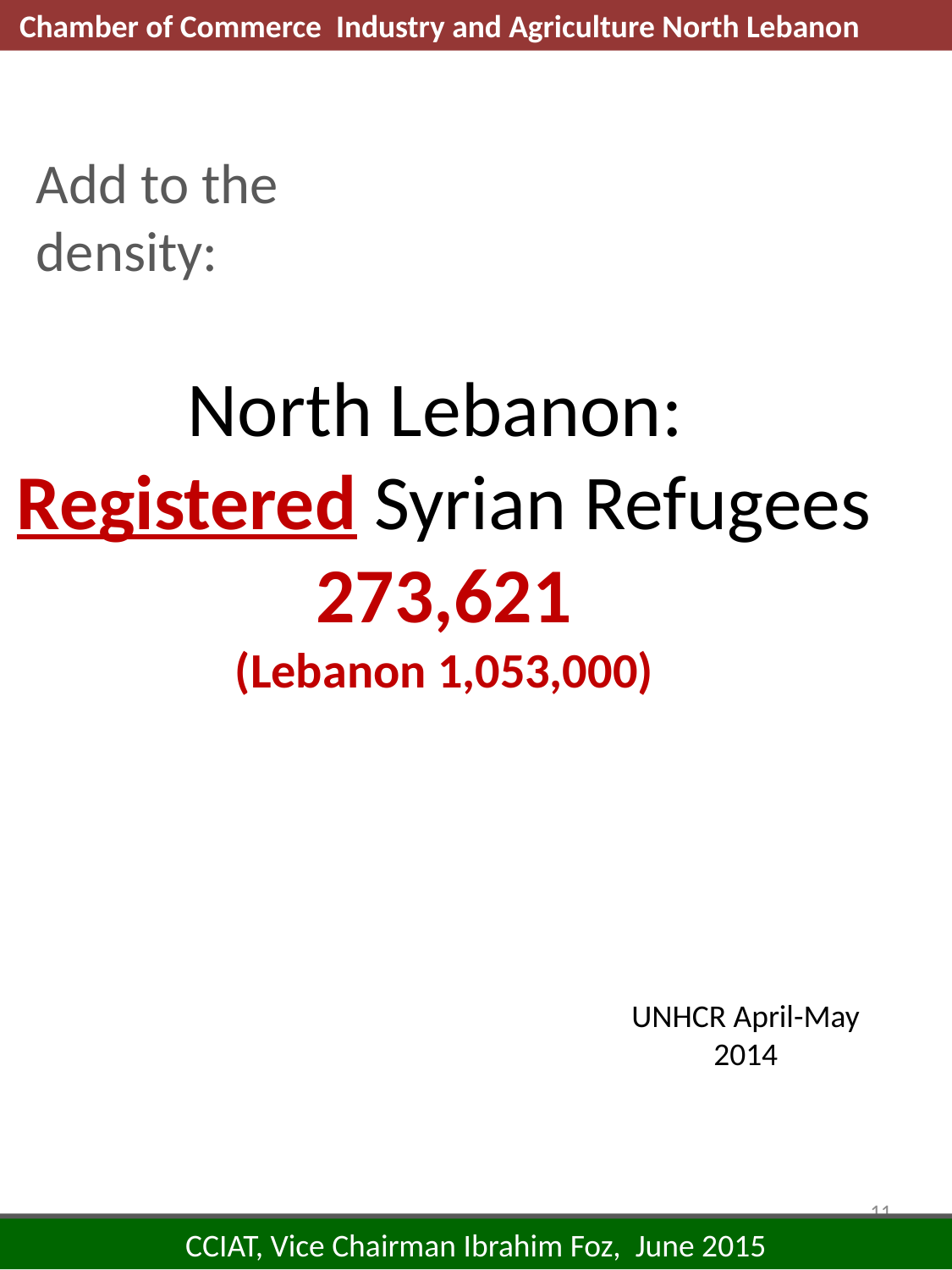

Chamber of Commerce  Industry and Agriculture North Lebanon
Add to the density:
North Lebanon:
Registered Syrian Refugees
273,621
(Lebanon 1,053,000)

UNHCR April-May 2014
11
Tripoli an Environmental Scan and a Strategy, Fawaz Hamidi May, 2014
CCIAT, Vice Chairman Ibrahim Foz,  June 2015